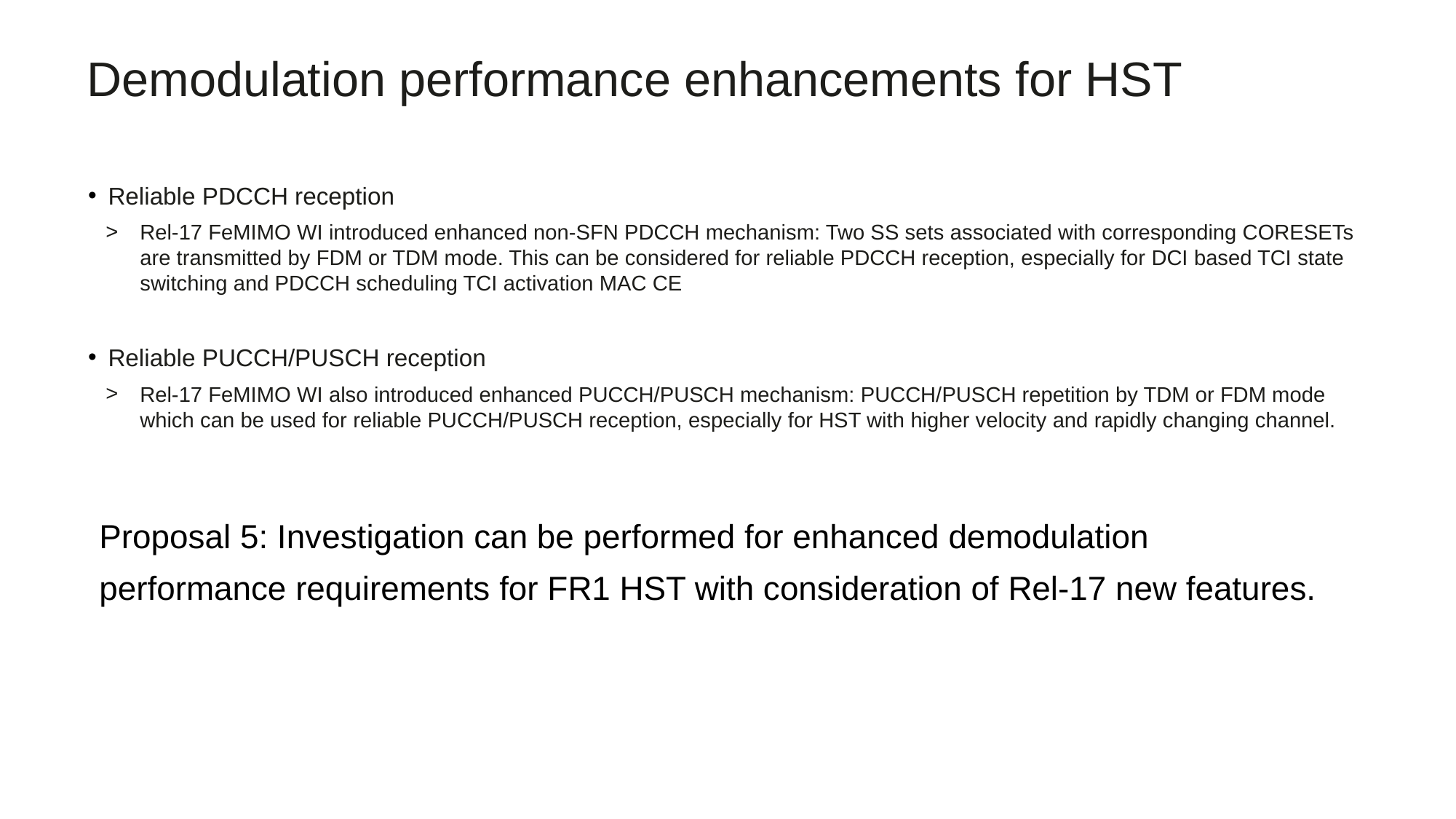

Demodulation performance enhancements for HST
Reliable PDCCH reception
Rel-17 FeMIMO WI introduced enhanced non-SFN PDCCH mechanism: Two SS sets associated with corresponding CORESETs are transmitted by FDM or TDM mode. This can be considered for reliable PDCCH reception, especially for DCI based TCI state switching and PDCCH scheduling TCI activation MAC CE

Reliable PUCCH/PUSCH reception
Rel-17 FeMIMO WI also introduced enhanced PUCCH/PUSCH mechanism: PUCCH/PUSCH repetition by TDM or FDM mode which can be used for reliable PUCCH/PUSCH reception, especially for HST with higher velocity and rapidly changing channel.
Proposal 5: Investigation can be performed for enhanced demodulation performance requirements for FR1 HST with consideration of Rel-17 new features.